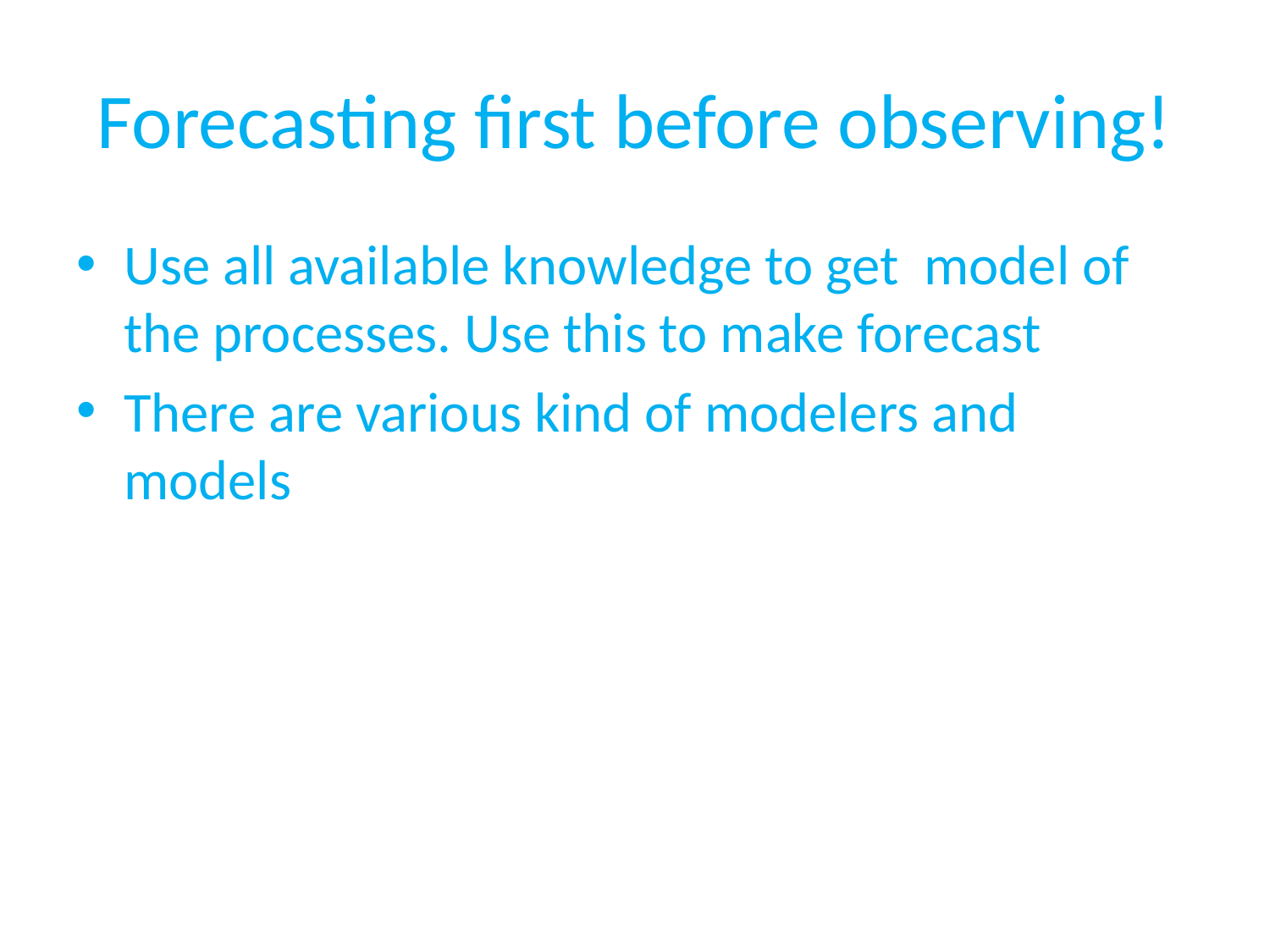

# Forecasting first before observing!
Use all available knowledge to get  model of the processes. Use this to make forecast
There are various kind of modelers and models